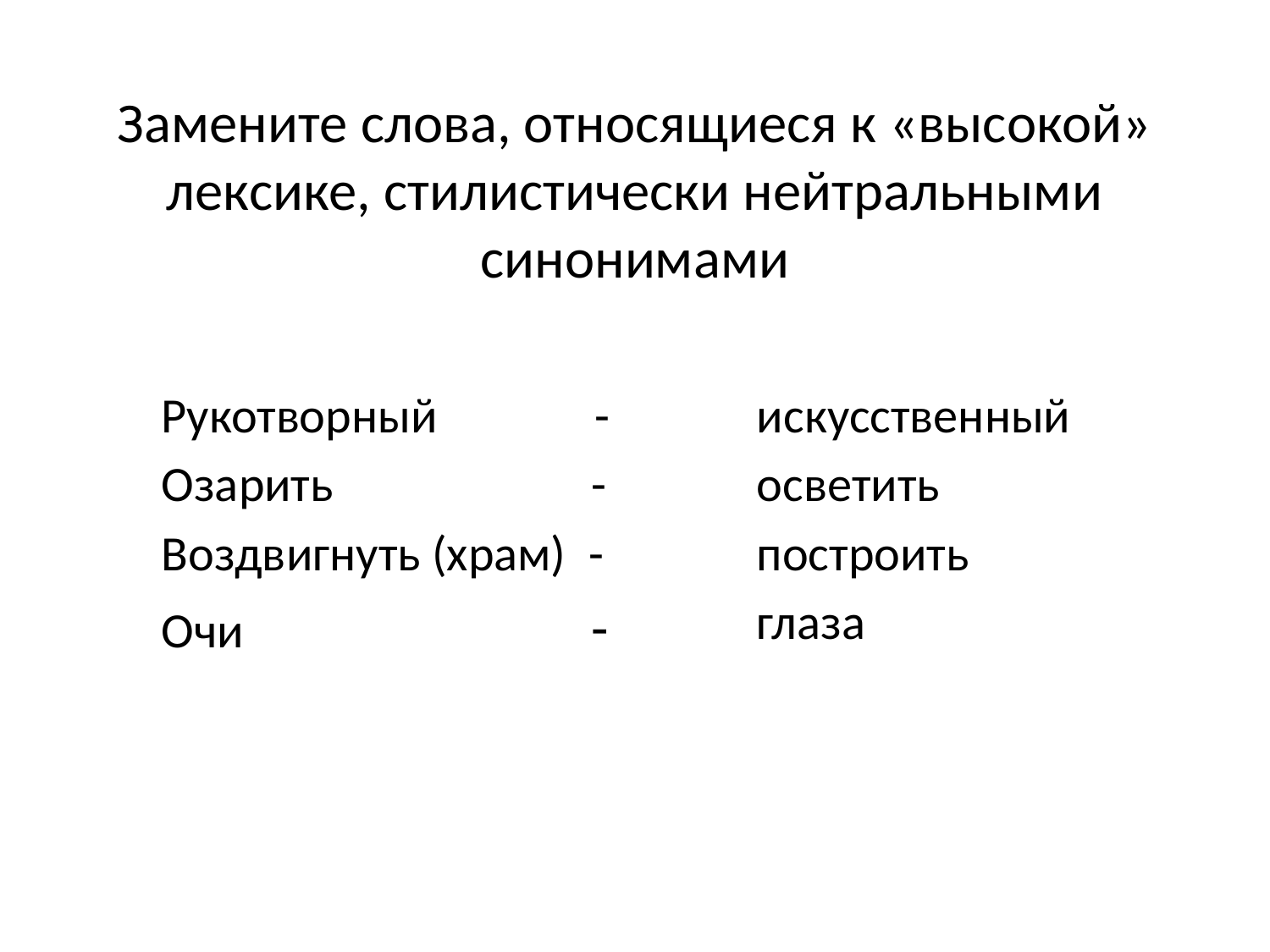

# Замените слова, относящиеся к «высокой» лексике, стилистически нейтральными синонимами
Рукотворный              -
Озарить                       -
Воздвигнуть (храм)  -
Очи                               -
искусственный
осветить
построить
глаза